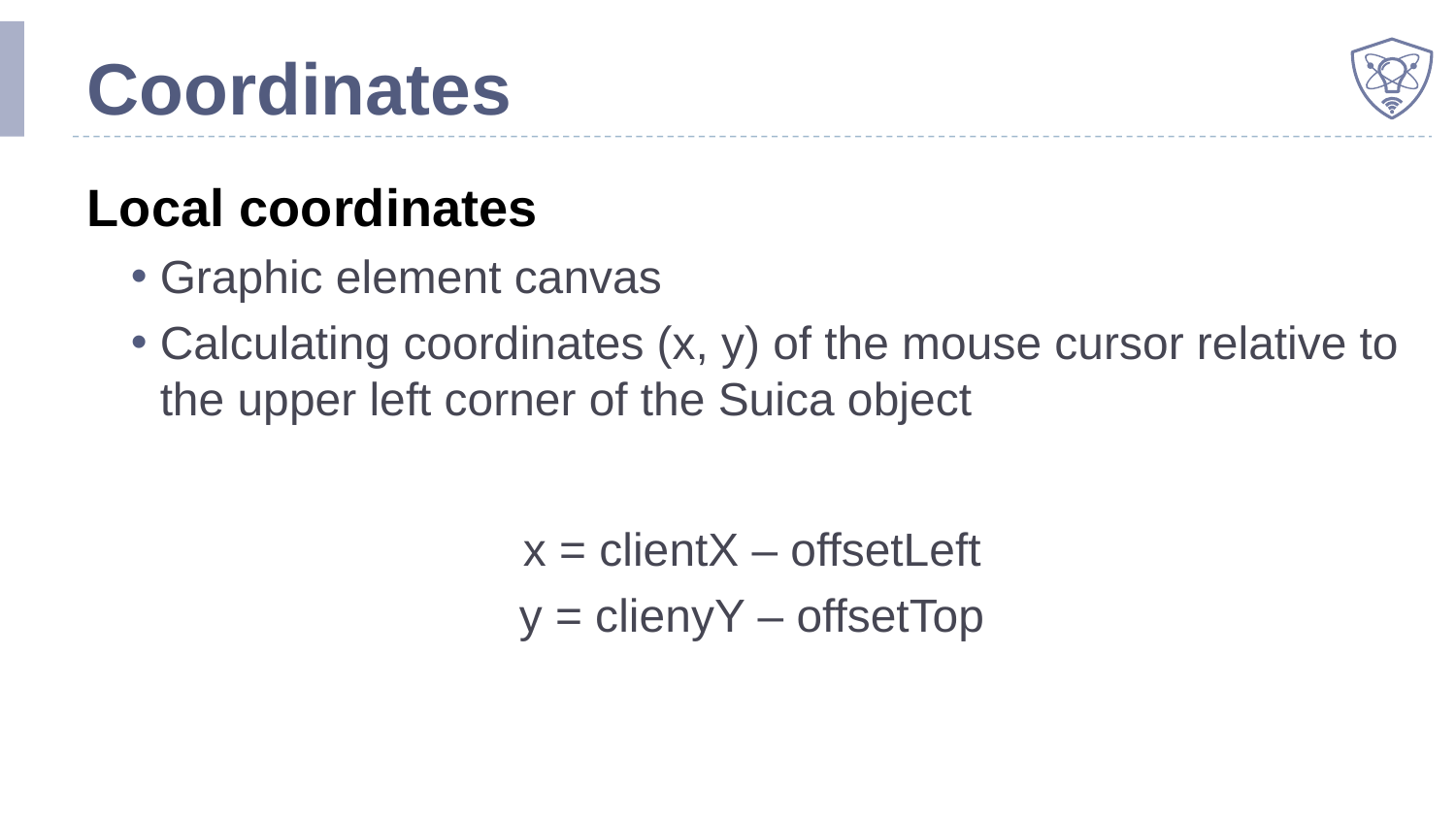

# Coordinates
Local coordinates
Graphic element canvas
Calculating coordinates (x, y) of the mouse cursor relative to the upper left corner of the Suica object

x = clientX – offsetLeft
y = clienyY – offsetTop